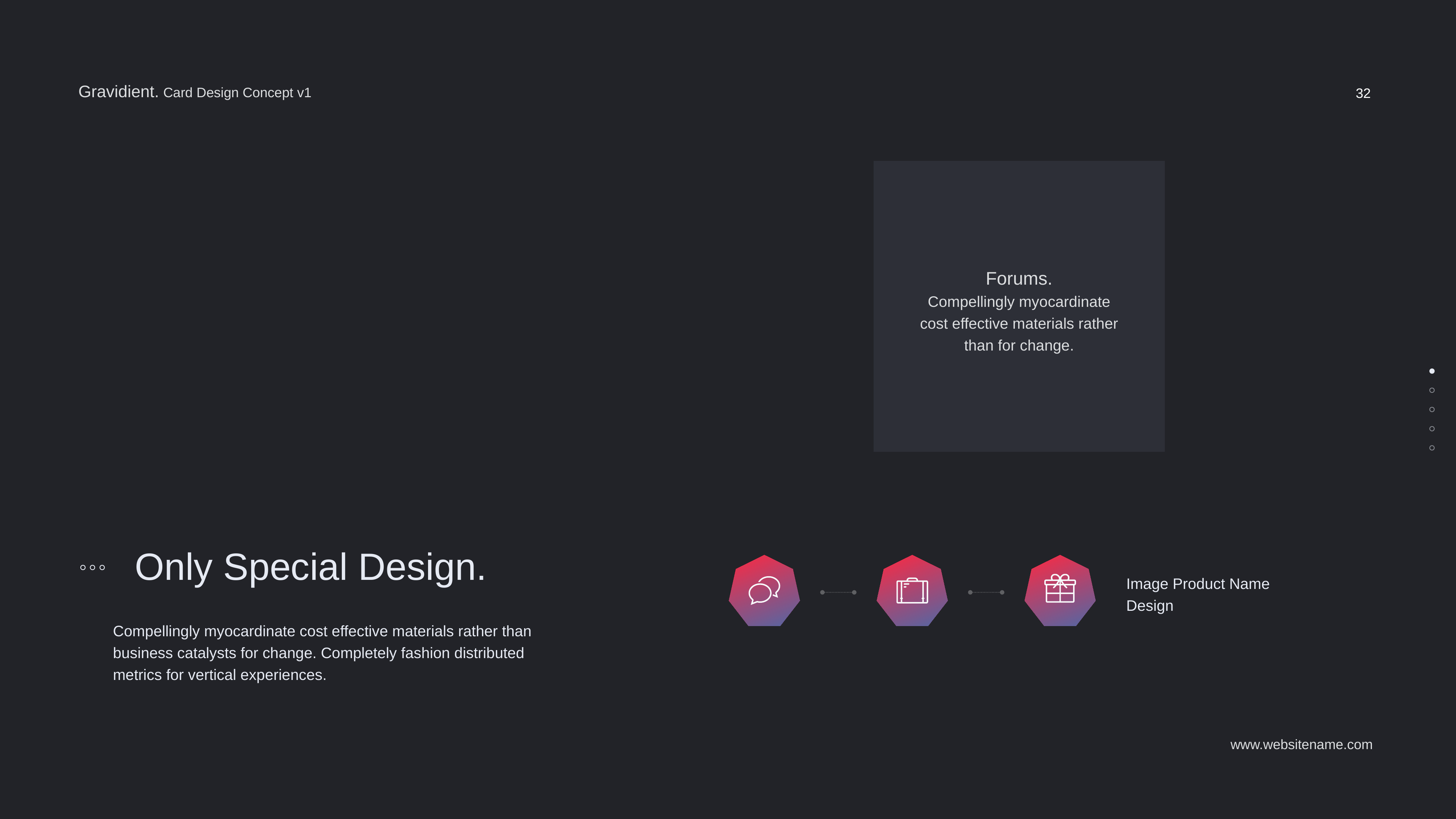

32

Forums.
Compellingly myocardinate cost effective materials rather than for change.
Only Special Design.

Image Product Name
Design

Compellingly myocardinate cost effective materials rather than
business catalysts for change. Completely fashion distributed
metrics for vertical experiences.